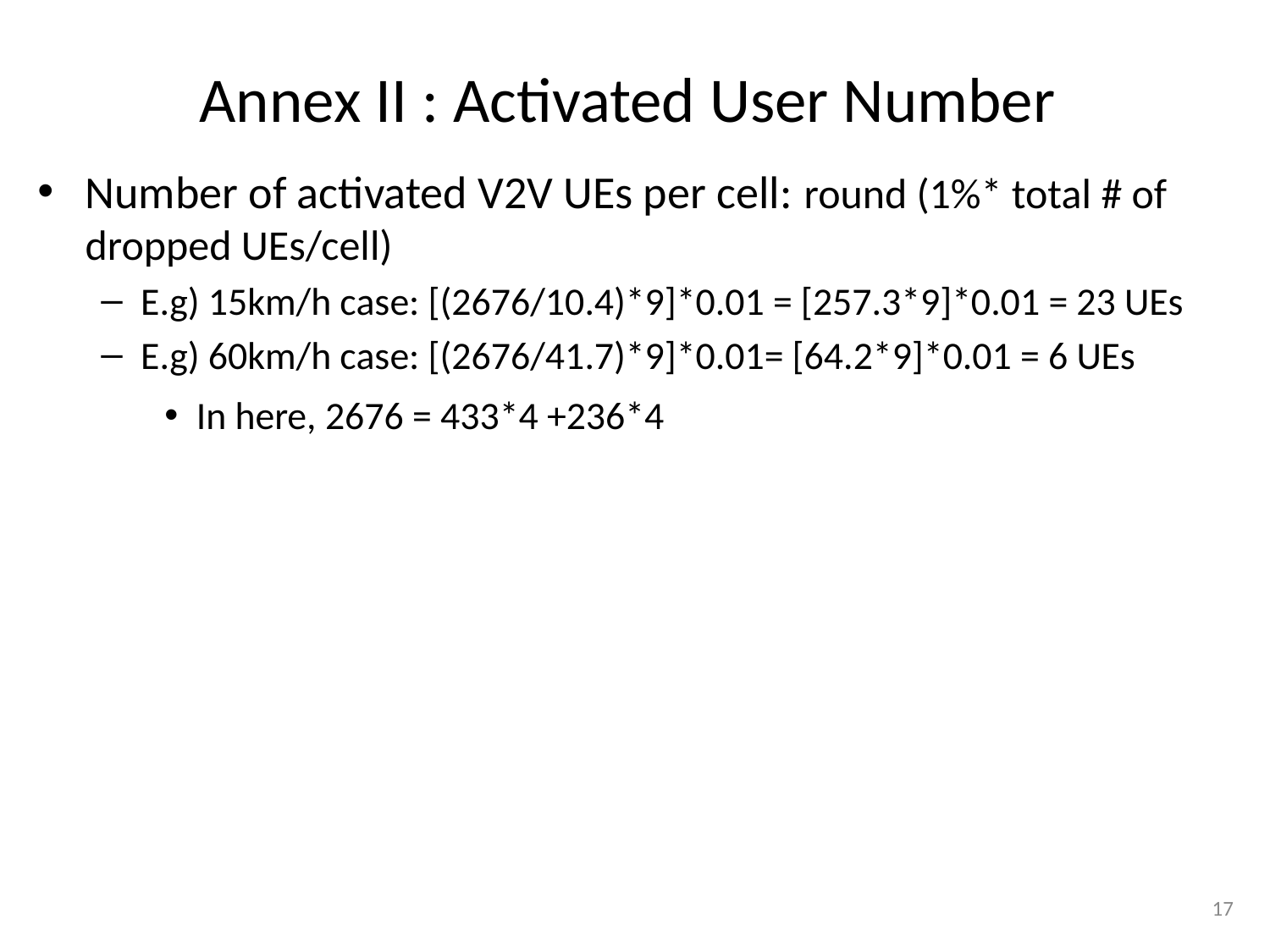

# Annex II : Activated User Number
Number of activated V2V UEs per cell: round (1%* total # of dropped UEs/cell)
E.g) 15km/h case: [(2676/10.4)*9]*0.01 = [257.3*9]*0.01 = 23 UEs
E.g) 60km/h case: [(2676/41.7)*9]*0.01= [64.2*9]*0.01 = 6 UEs
In here, 2676 = 433*4 +236*4
17